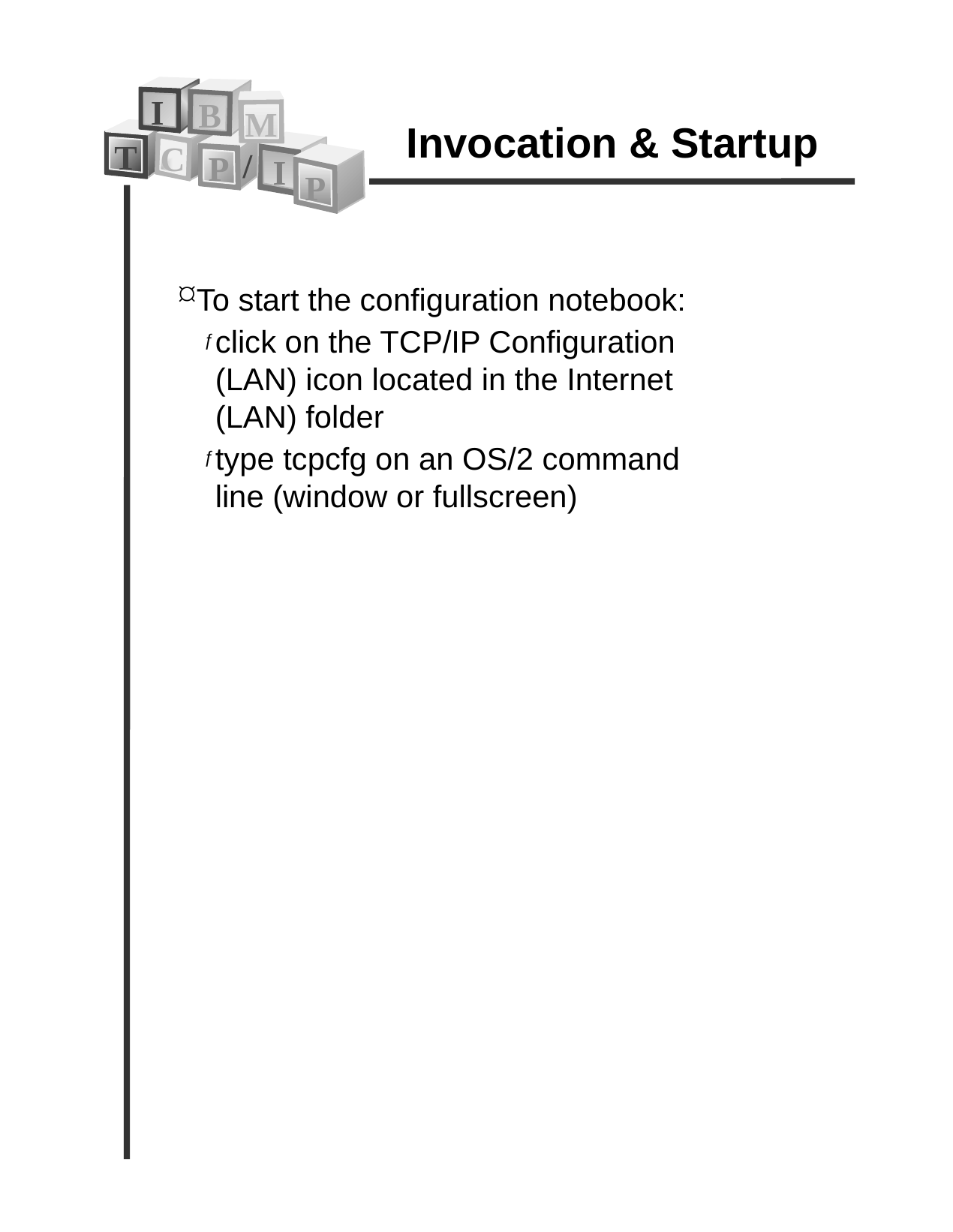

Invocation & Startup

I

B

M

T
C

/

P

I

P

To start the configuration notebook:
click on the TCP/IP Configuration (LAN) icon located in the Internet (LAN) folder
type tcpcfg on an OS/2 command line (window or fullscreen)